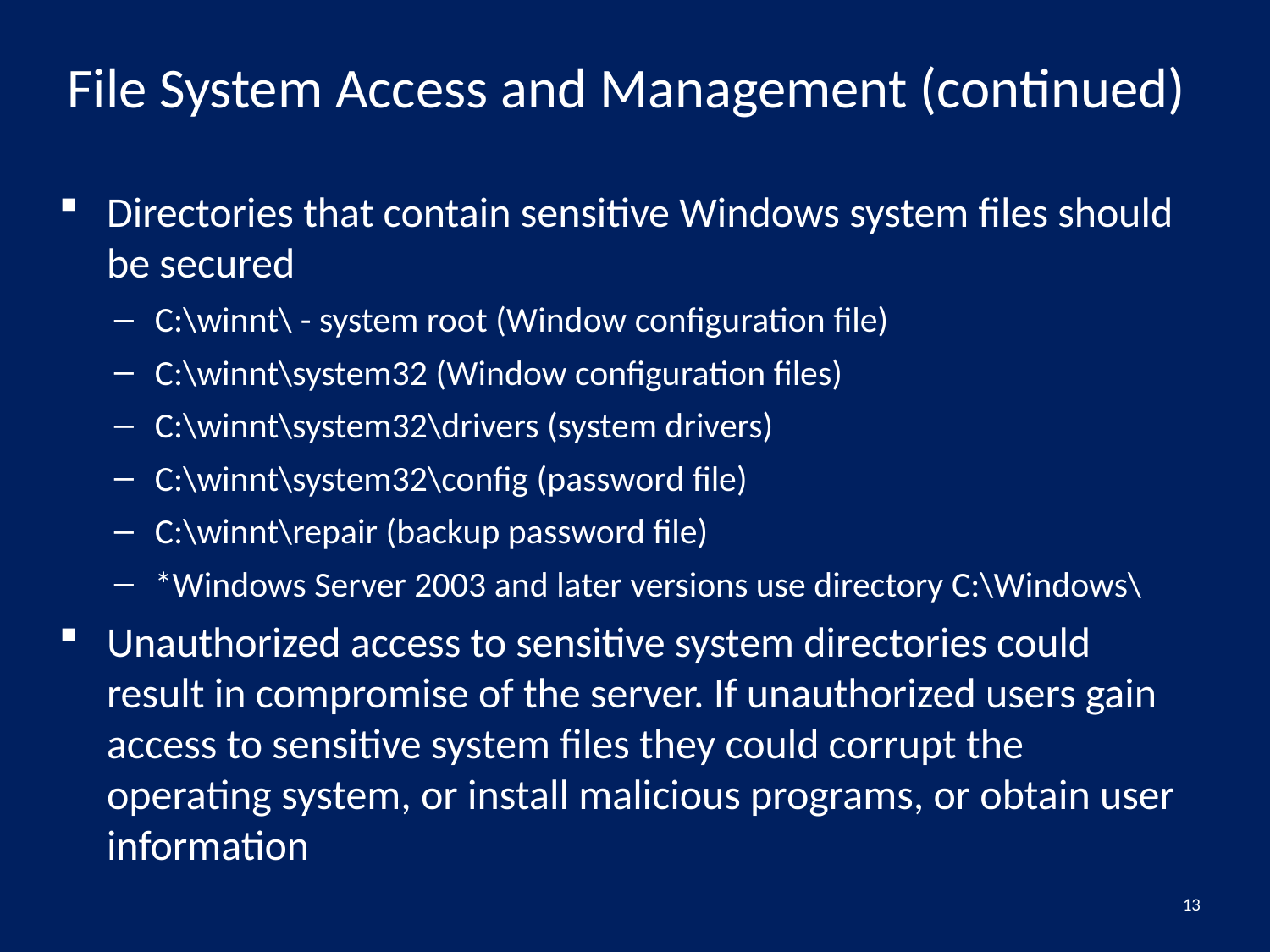

# File System Access and Management (continued)
Directories that contain sensitive Windows system files should be secured
C:\winnt\ - system root (Window configuration file)
C:\winnt\system32 (Window configuration files)
C:\winnt\system32\drivers (system drivers)
C:\winnt\system32\config (password file)
C:\winnt\repair (backup password file)
*Windows Server 2003 and later versions use directory C:\Windows\
Unauthorized access to sensitive system directories could result in compromise of the server. If unauthorized users gain access to sensitive system files they could corrupt the operating system, or install malicious programs, or obtain user information